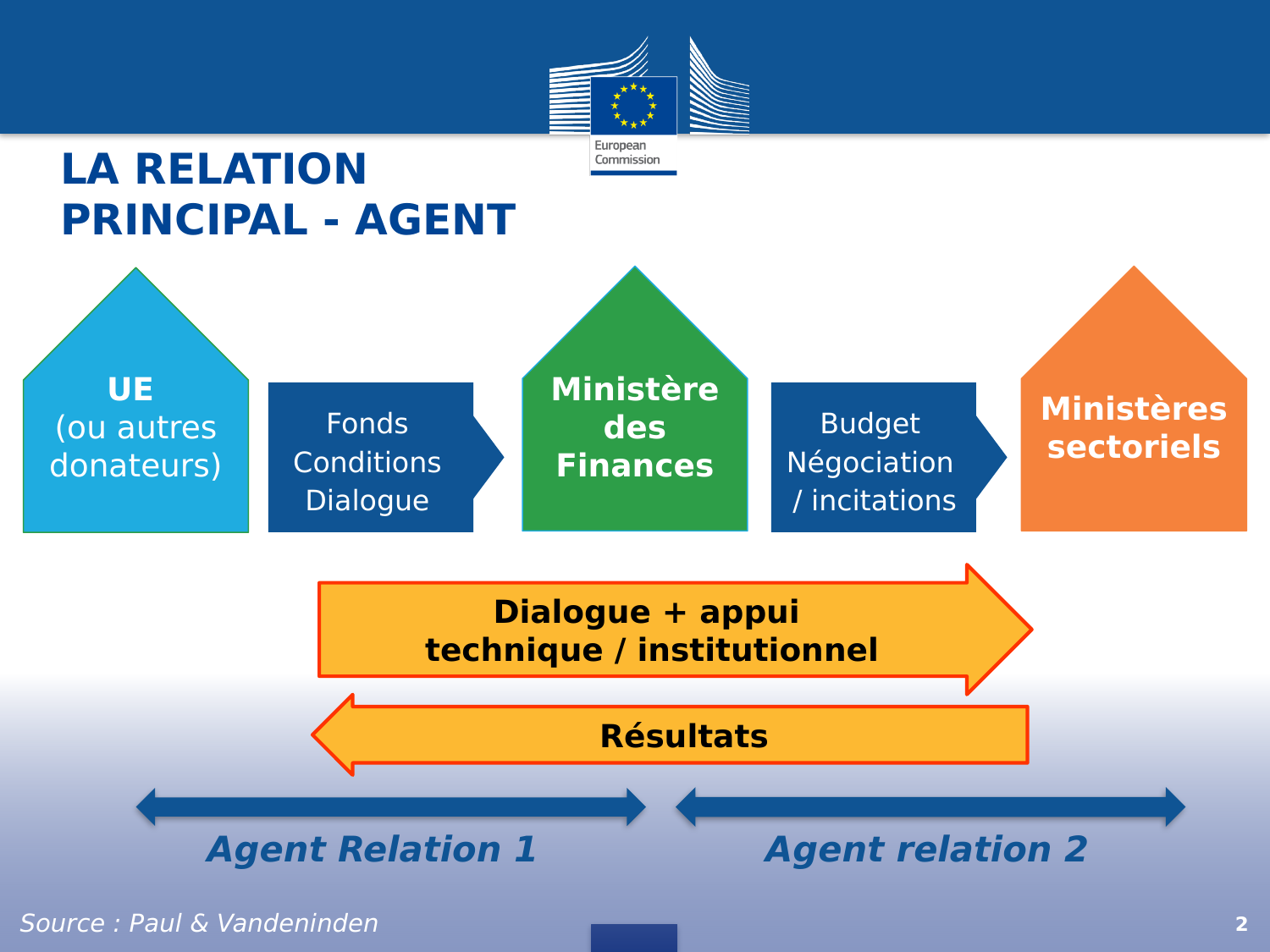

# La relation principal - agent

Ministère
des
Finances

Ministères
sectoriels
UE
(ou autres donateurs)
Fonds
Conditions
Dialogue
Budget
Négociation
 / incitations

Dialogue + appui
technique / institutionnel

Résultats

Agent Relation 1
Agent relation 2
2
Source : Paul & Vandeninden